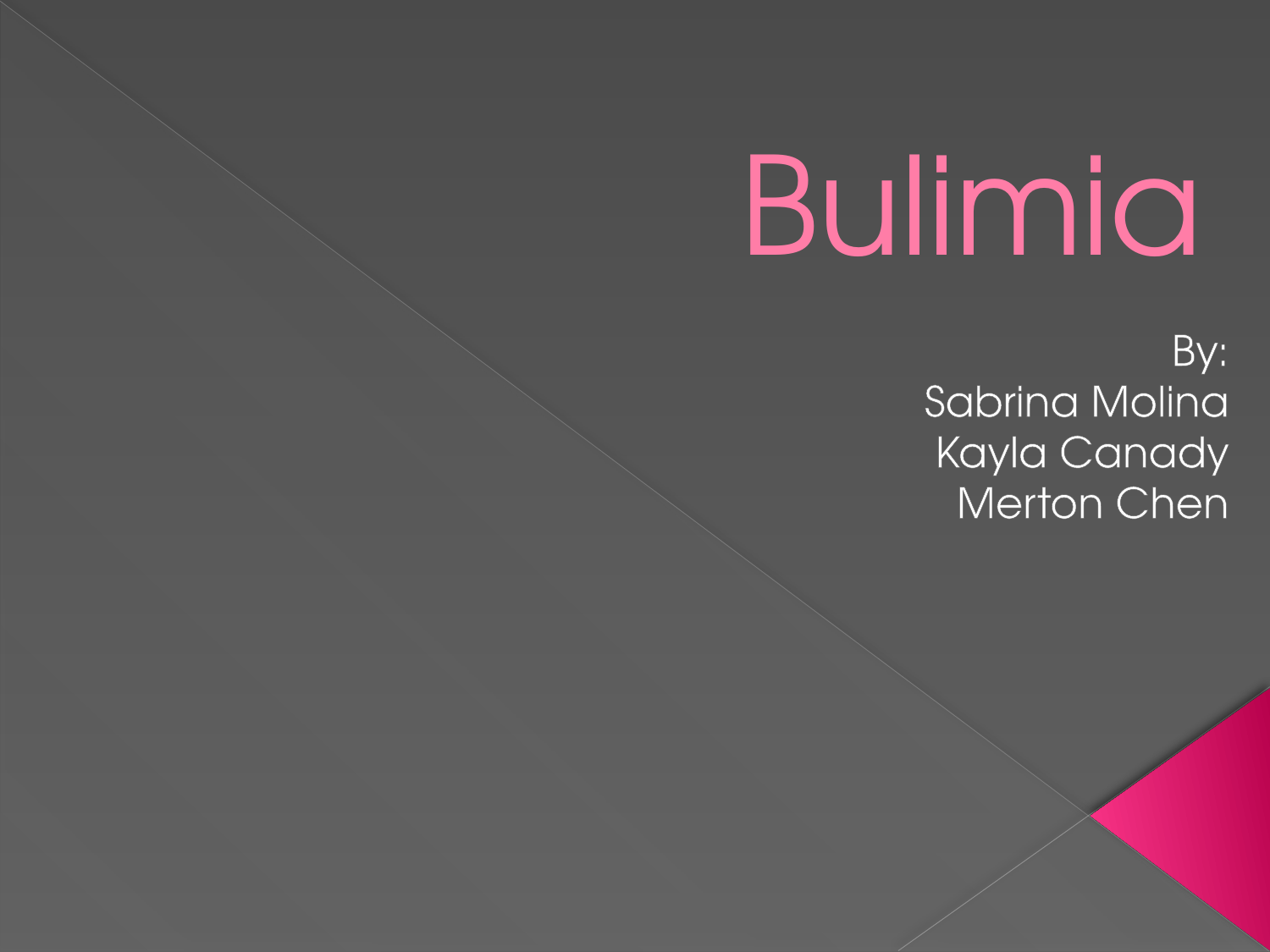

# Bulimia
By:
Sabrina Molina
Kayla Canady
Merton Chen